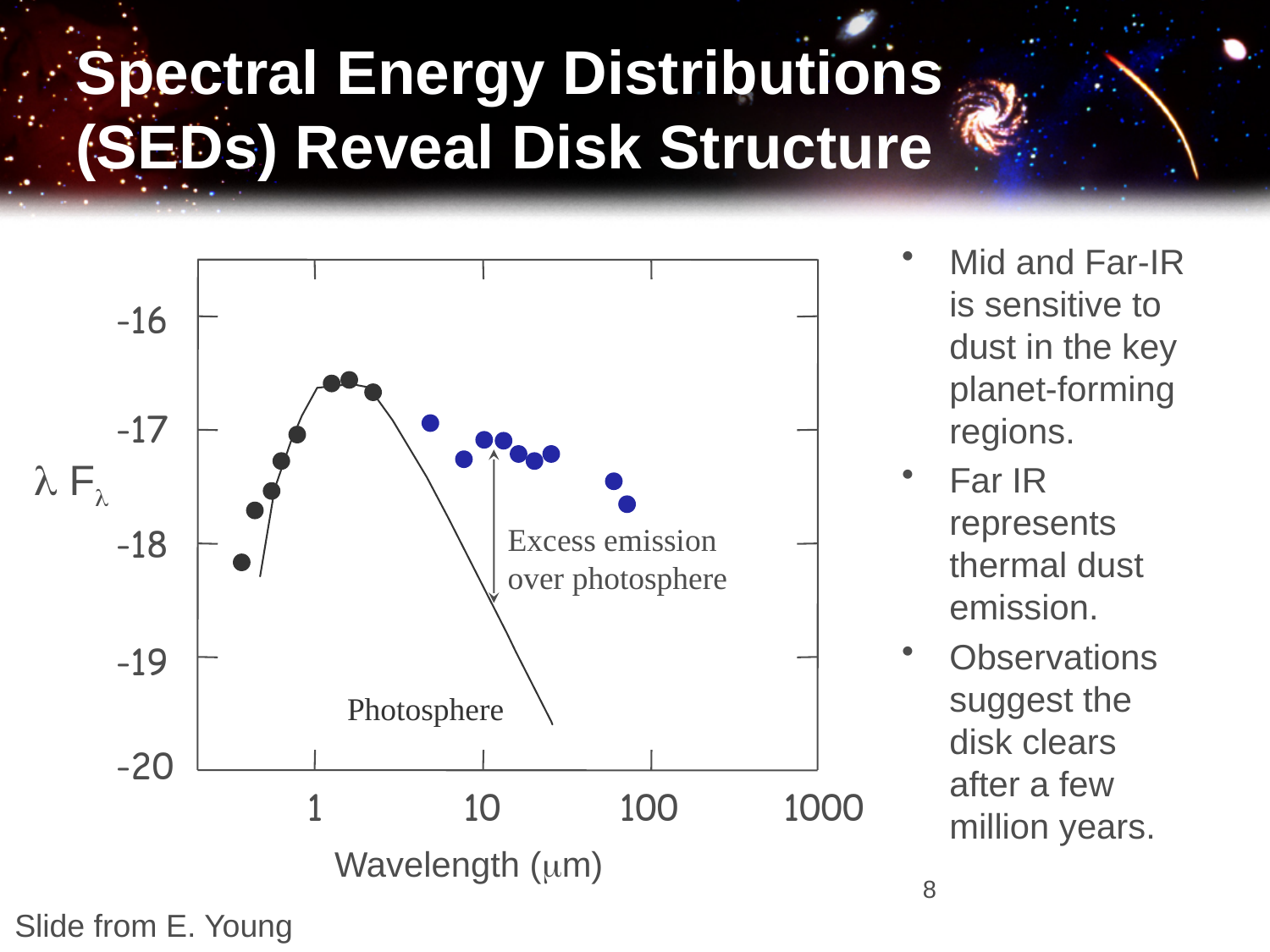

# Spectral Energy Distributions (SEDs) Reveal Disk Structure
Mid and Far-IR is sensitive to dust in the key planet-forming regions.
Far IR represents thermal dust emission.
Observations suggest the disk clears after a few million years.

-16
-17
-18
-19
-20

λ Fλ

Excess emission
over photosphere
Photosphere
1
10
100
1000
Wavelength (μm)
8
Slide from E. Young